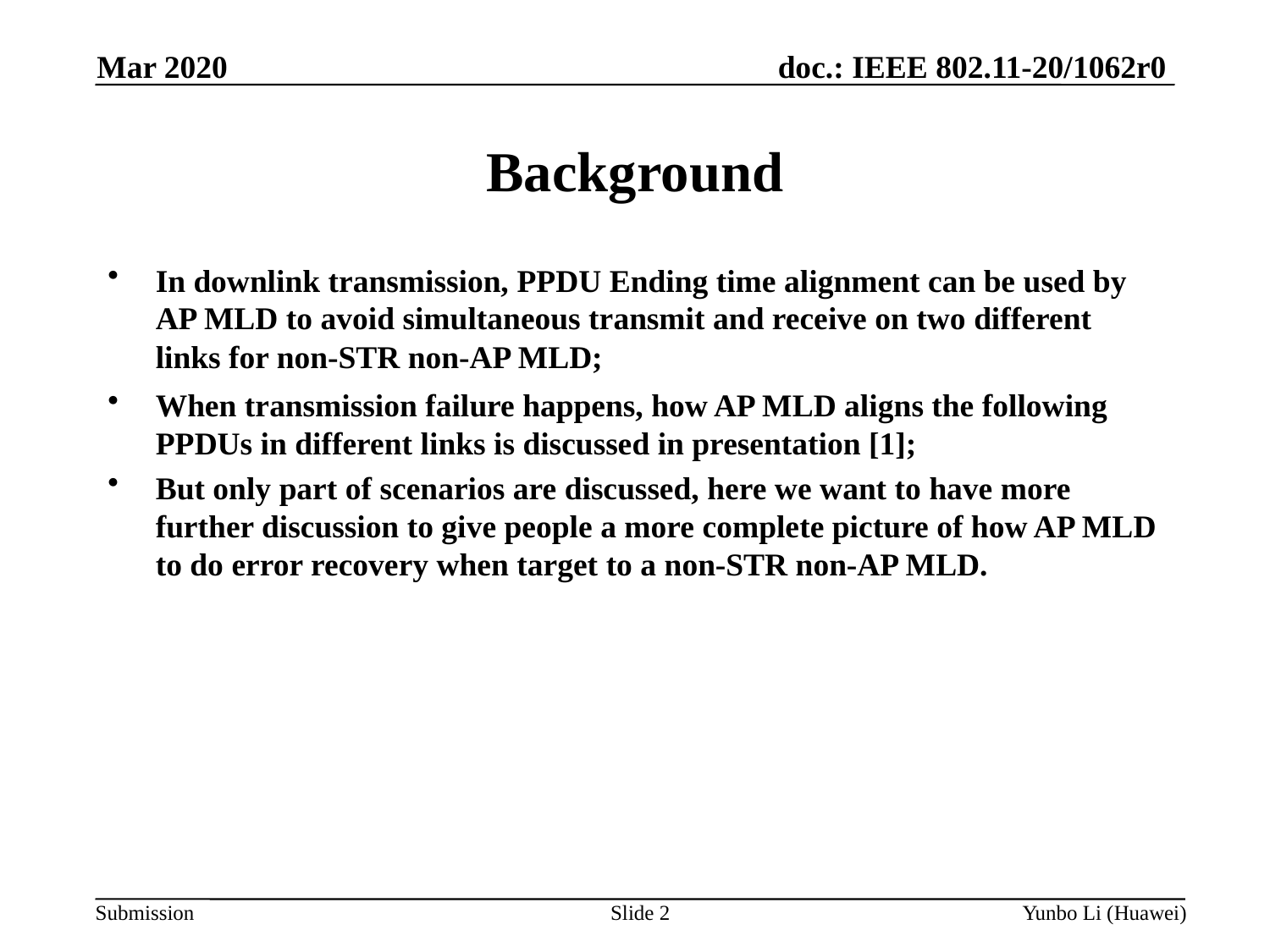

Mar 2020
Background
In downlink transmission, PPDU Ending time alignment can be used by AP MLD to avoid simultaneous transmit and receive on two different links for non-STR non-AP MLD;
When transmission failure happens, how AP MLD aligns the following PPDUs in different links is discussed in presentation [1];
But only part of scenarios are discussed, here we want to have more further discussion to give people a more complete picture of how AP MLD to do error recovery when target to a non-STR non-AP MLD.

Slide 2
Yunbo Li (Huawei)